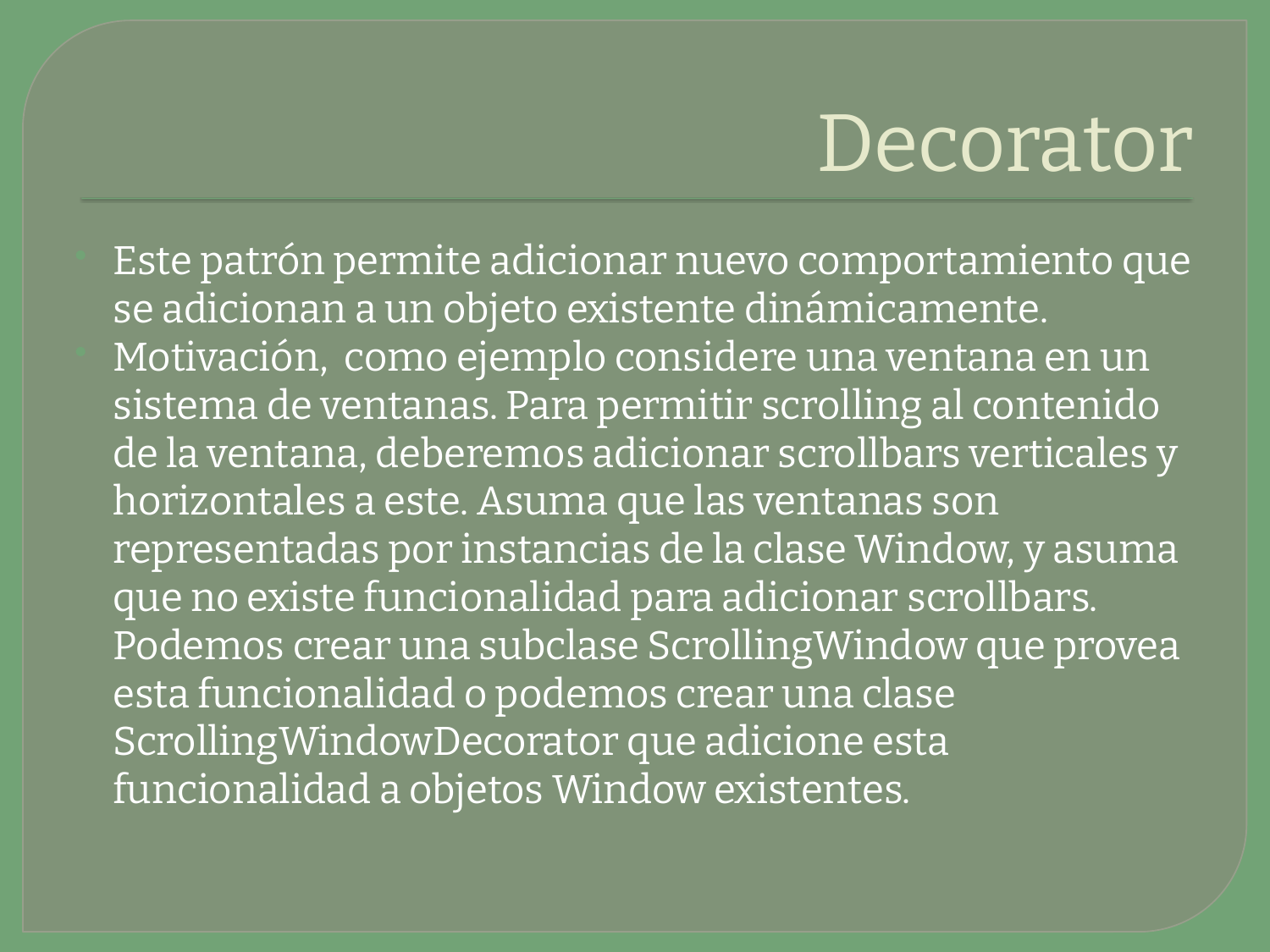

# Decorator
Este patrón permite adicionar nuevo comportamiento que se adicionan a un objeto existente dinámicamente.
Motivación,  como ejemplo considere una ventana en un sistema de ventanas. Para permitir scrolling al contenido de la ventana, deberemos adicionar scrollbars verticales y horizontales a este. Asuma que las ventanas son representadas por instancias de la clase Window, y asuma que no existe funcionalidad para adicionar scrollbars. Podemos crear una subclase ScrollingWindow que provea esta funcionalidad o podemos crear una clase ScrollingWindowDecorator que adicione esta funcionalidad a objetos Window existentes.